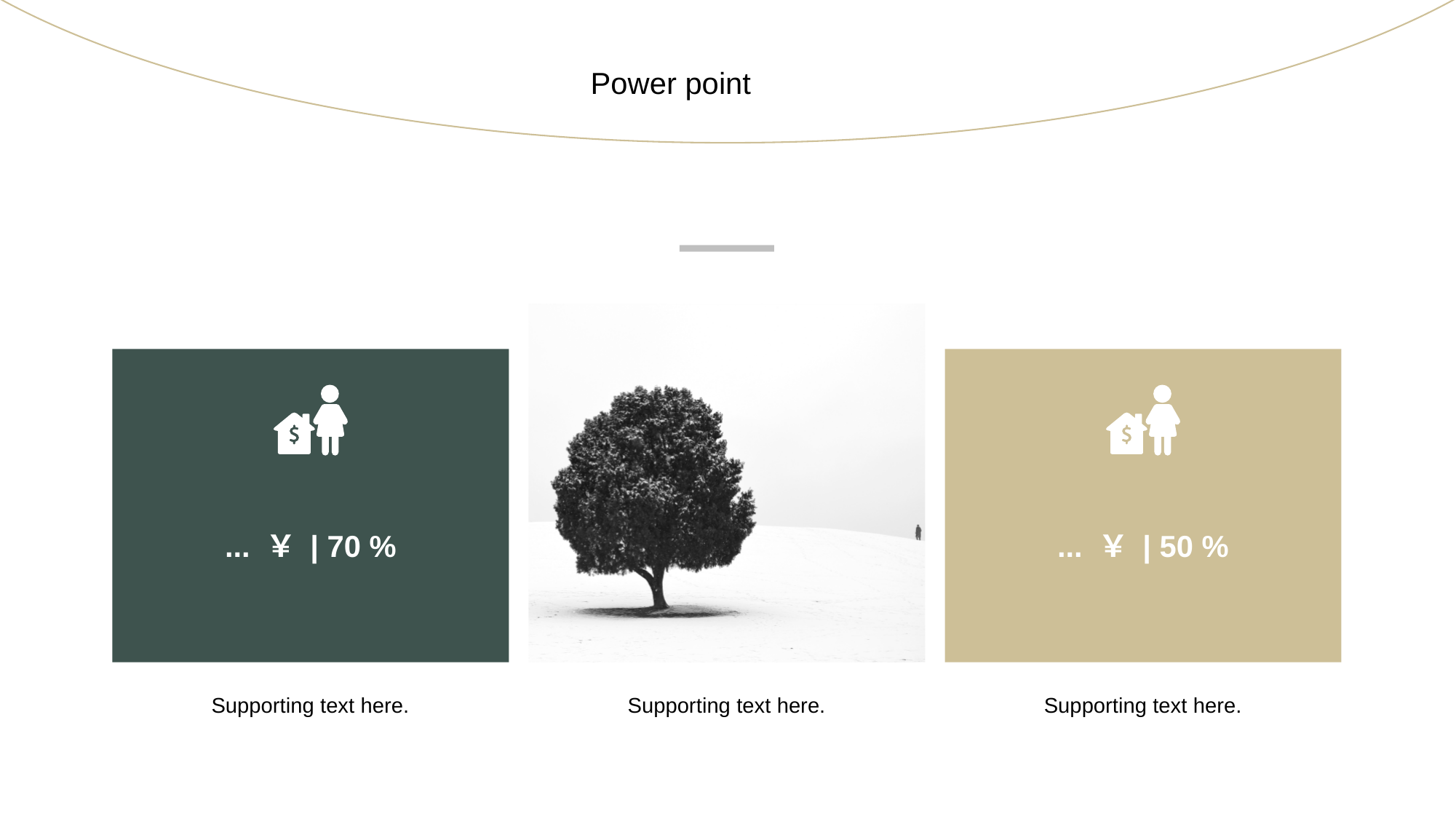

Power point

... ￥ | 70 %
... ￥ | 50 %
Supporting text here.
Supporting text here.
Supporting text here.